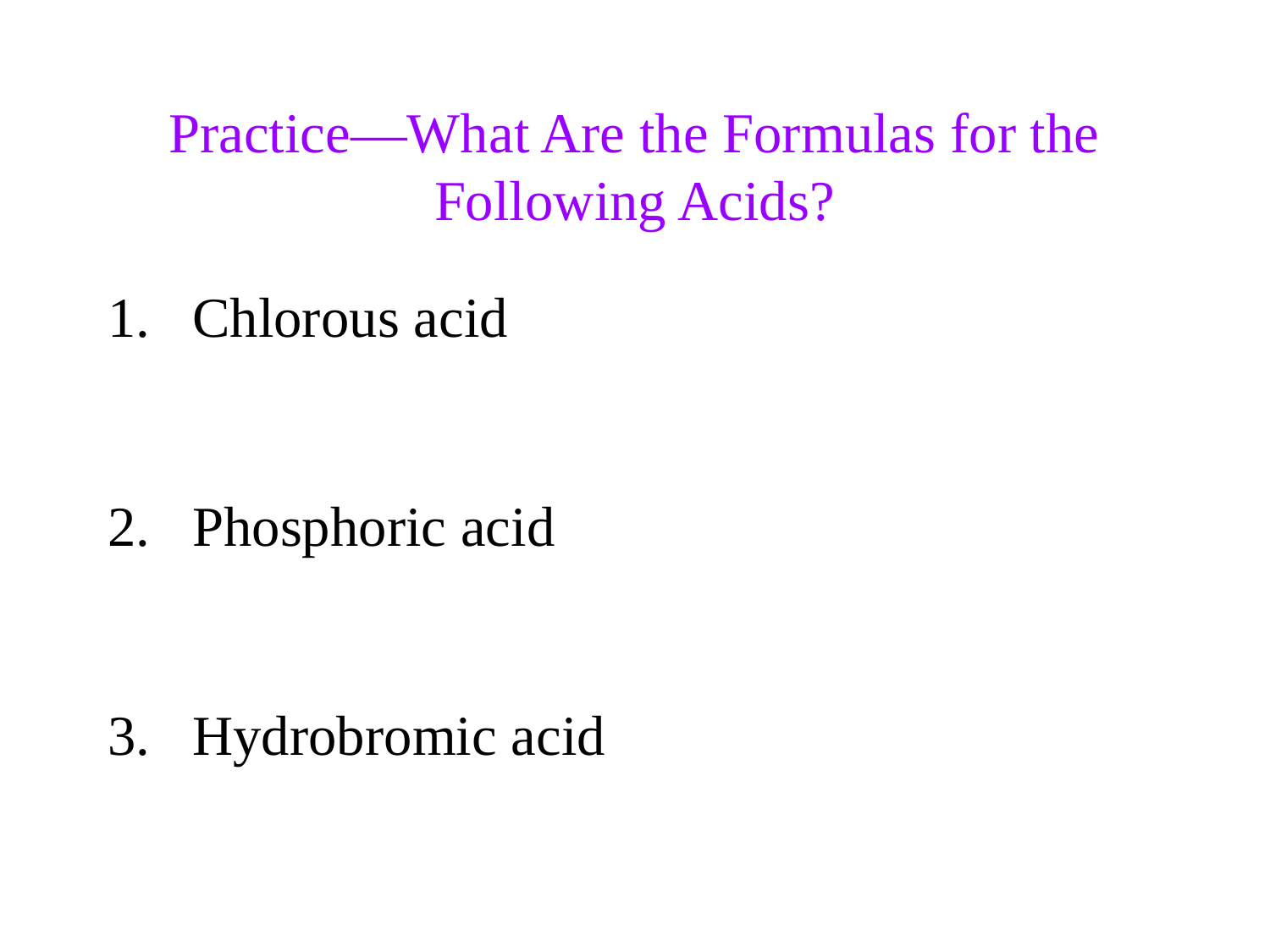

Practice—What Are the Formulas for the Following Acids?
Chlorous acid
Phosphoric acid
Hydrobromic acid